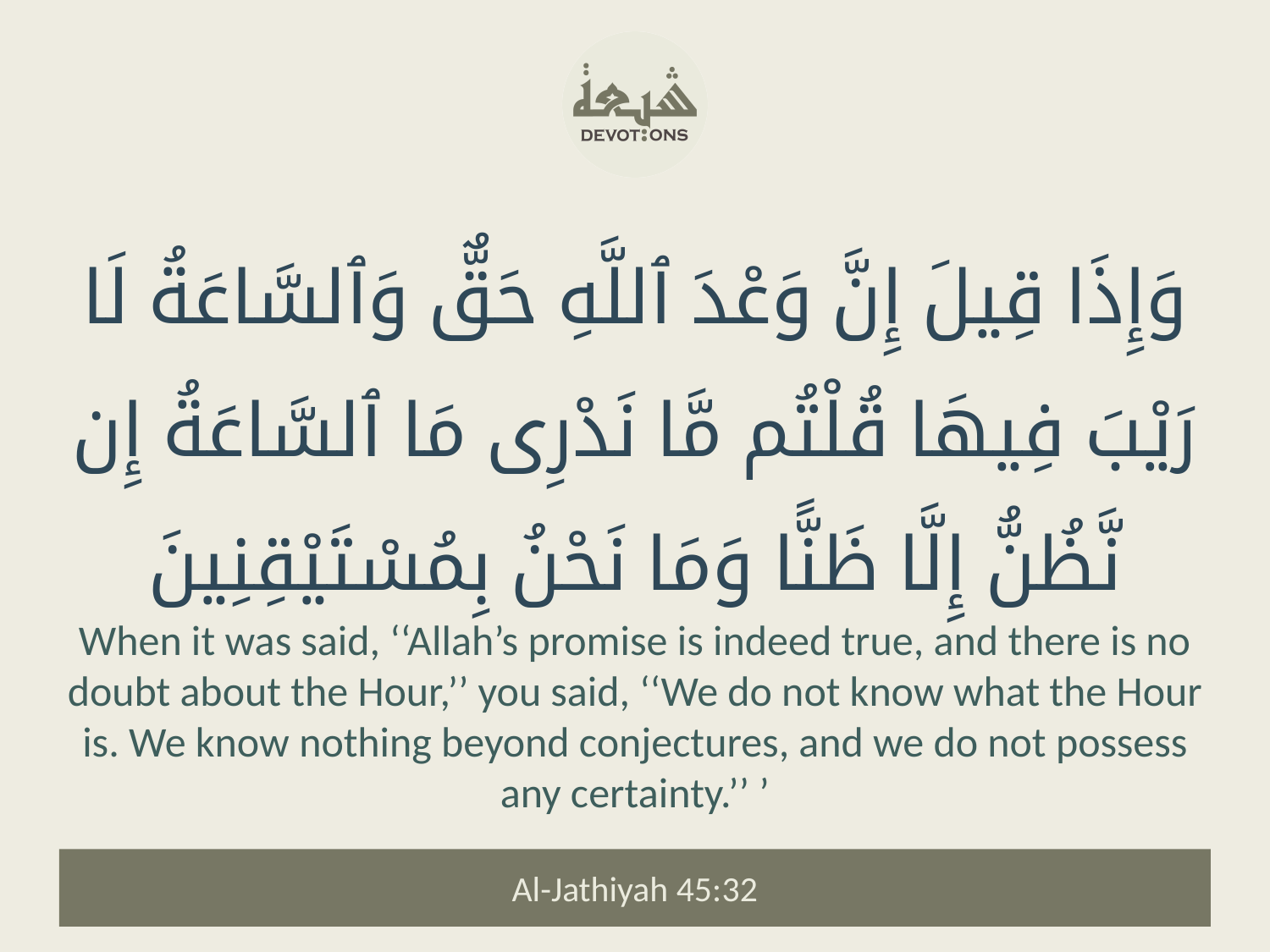

وَإِذَا قِيلَ إِنَّ وَعْدَ ٱللَّهِ حَقٌّ وَٱلسَّاعَةُ لَا رَيْبَ فِيهَا قُلْتُم مَّا نَدْرِى مَا ٱلسَّاعَةُ إِن نَّظُنُّ إِلَّا ظَنًّا وَمَا نَحْنُ بِمُسْتَيْقِنِينَ
When it was said, ‘‘Allah’s promise is indeed true, and there is no doubt about the Hour,’’ you said, ‘‘We do not know what the Hour is. We know nothing beyond conjectures, and we do not possess any certainty.’’ ’
Al-Jathiyah 45:32